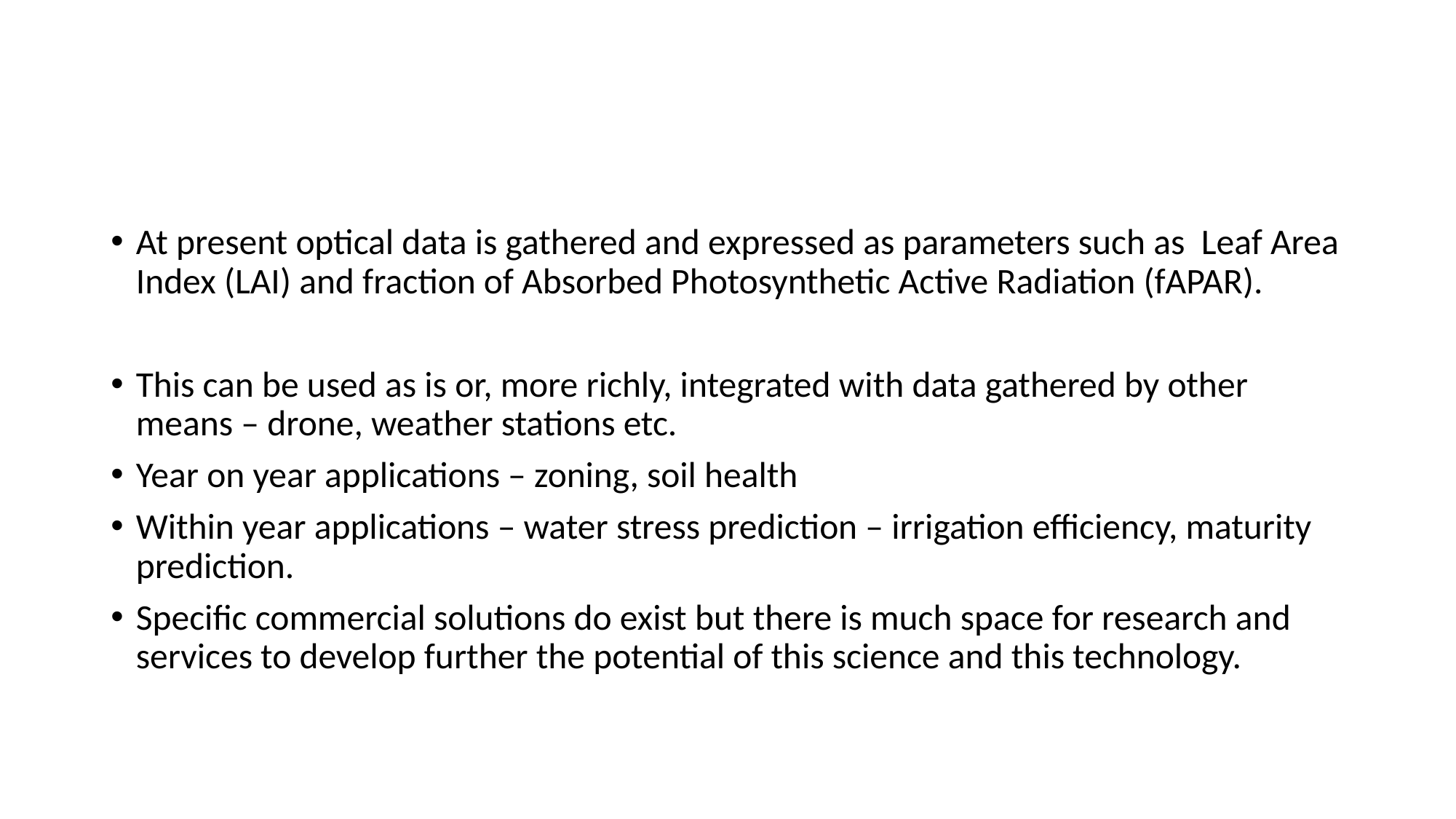

At present optical data is gathered and expressed as parameters such as  Leaf Area Index (LAI) and fraction of Absorbed Photosynthetic Active Radiation (fAPAR).

This can be used as is or, more richly, integrated with data gathered by other means – drone, weather stations etc.
Year on year applications – zoning, soil health
Within year applications – water stress prediction – irrigation efficiency, maturity prediction.
Specific commercial solutions do exist but there is much space for research and services to develop further the potential of this science and this technology.